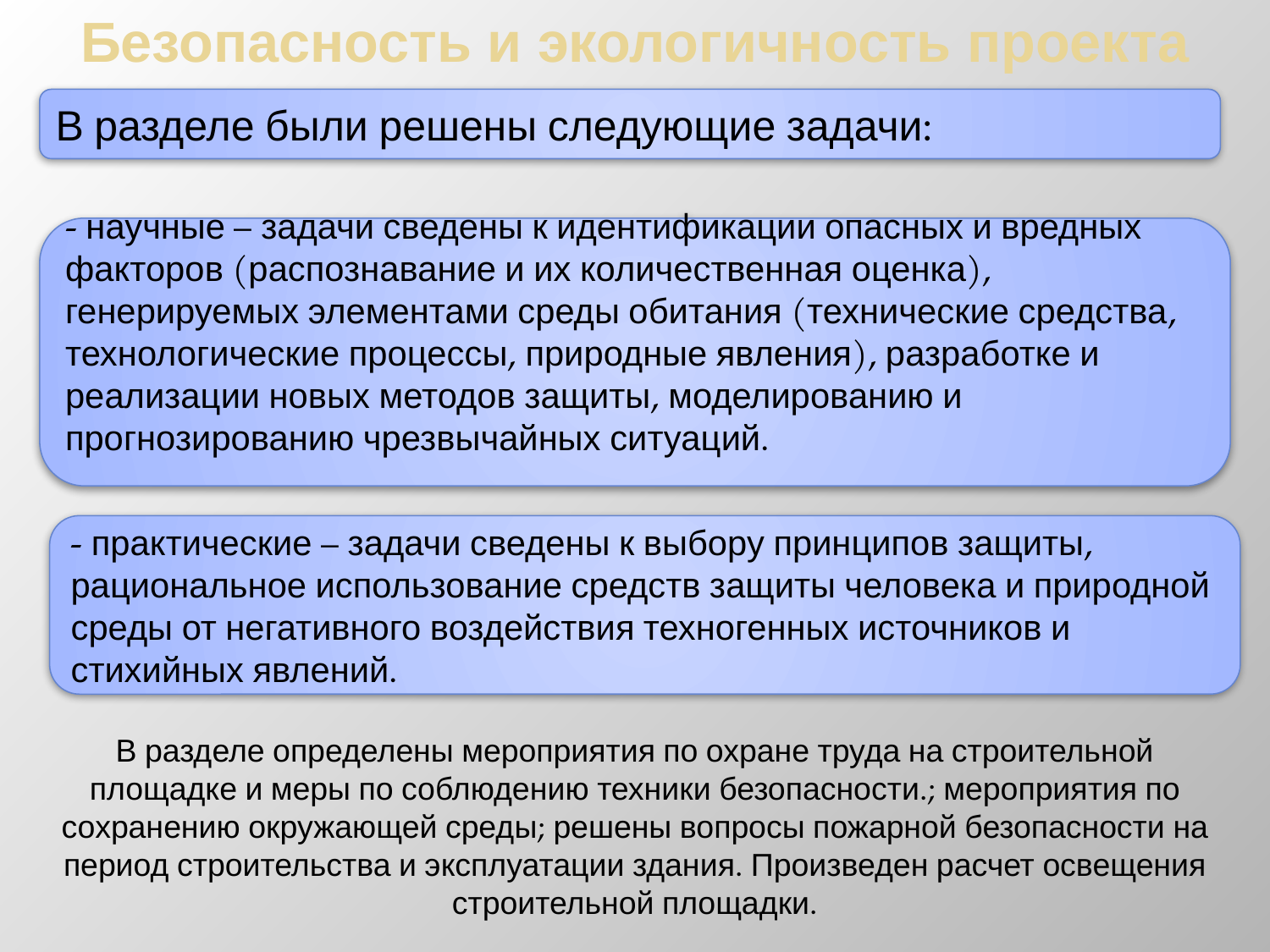

Безопасность и экологичность проекта
В разделе были решены следующие задачи:
- научные – задачи сведены к идентификации опасных и вредных факторов (распознавание и их количественная оценка), генерируемых элементами среды обитания (технические средства, технологические процессы, природные явления), разработке и реализации новых методов защиты, моделированию и прогнозированию чрезвычайных ситуаций.

- практические – задачи сведены к выбору принципов защиты, рациональное использование средств защиты человека и природной среды от негативного воздействия техногенных источников и стихийных явлений.
В разделе определены мероприятия по охране труда на строительной площадке и меры по соблюдению техники безопасности.; мероприятия по сохранению окружающей среды; решены вопросы пожарной безопасности на период строительства и эксплуатации здания. Произведен расчет освещения строительной площадки.